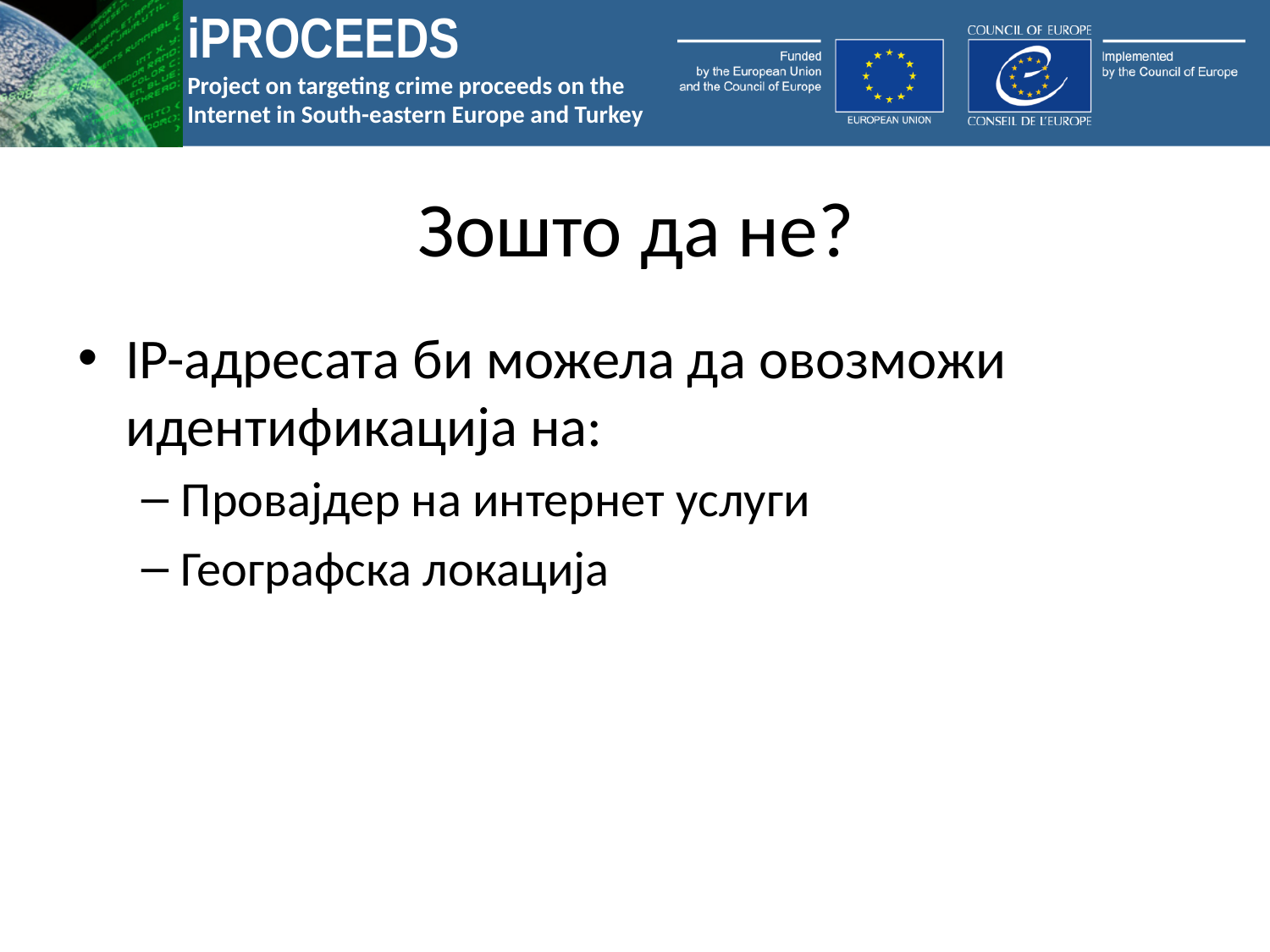

# Зошто да не?
IP-адресата би можела да овозможи идентификација на:
Провајдер на интернет услуги
Географска локација